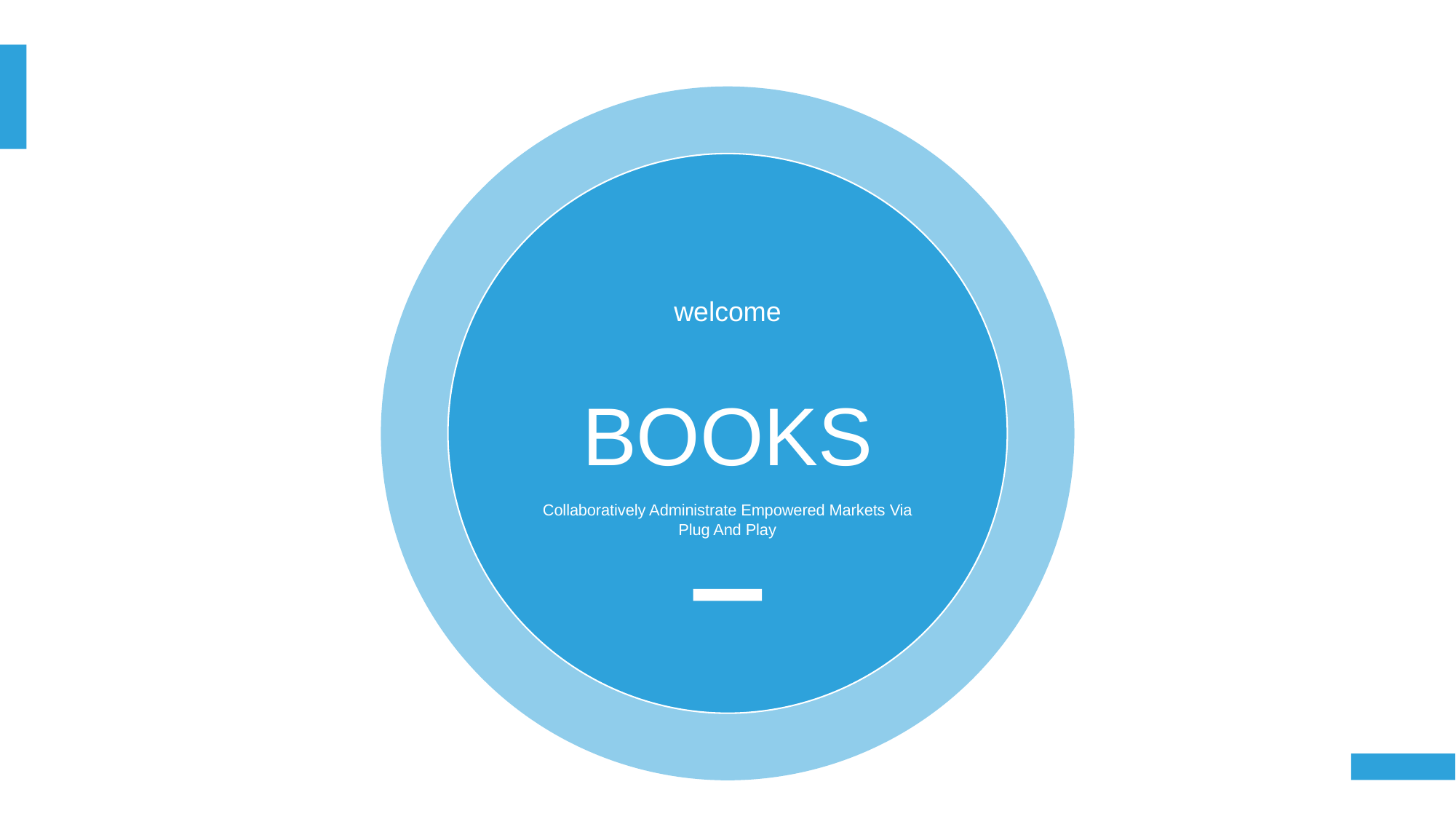

welcome
BOOKS
Collaboratively Administrate Empowered Markets Via Plug And Play